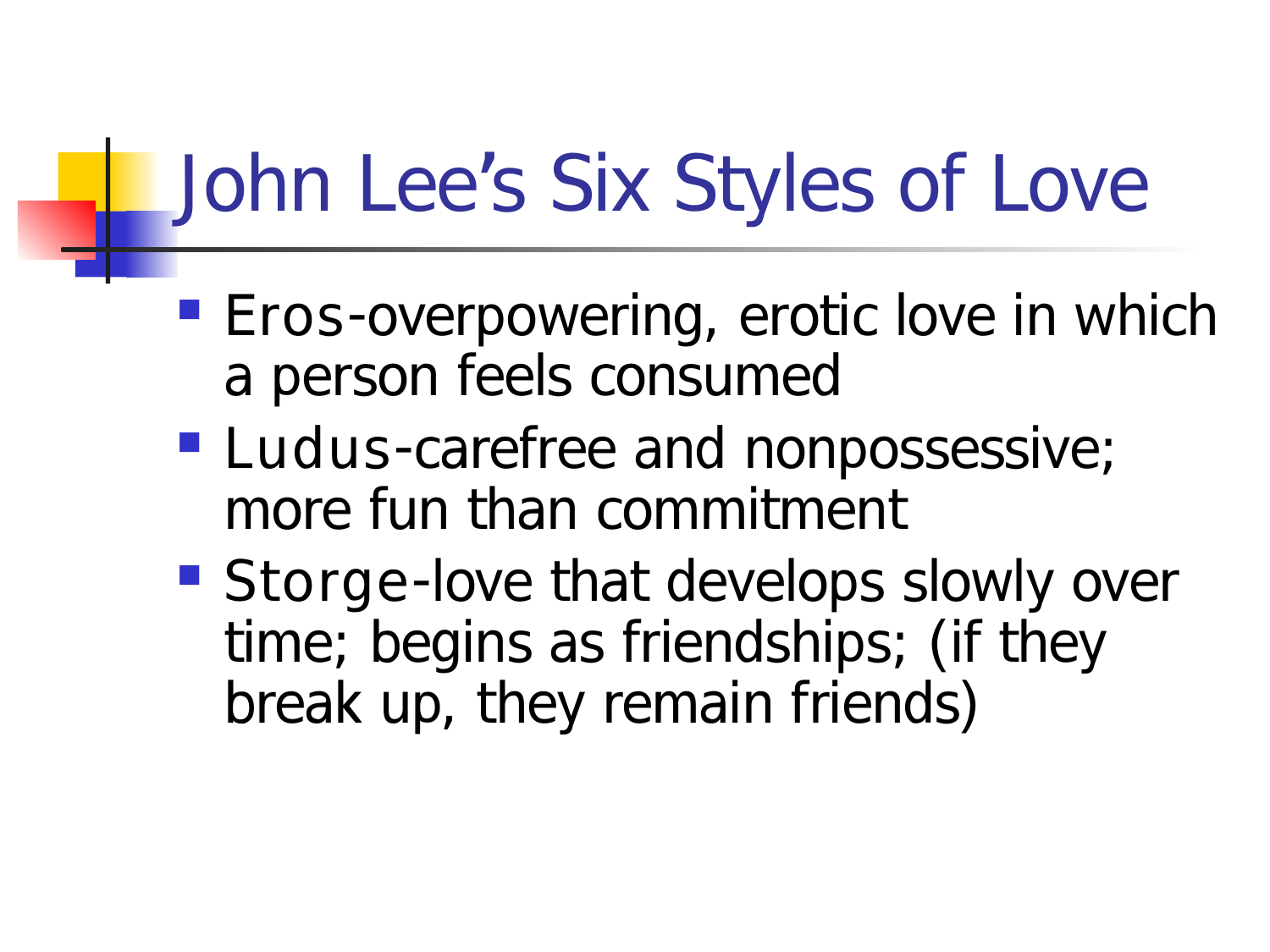

# John Lee’s Six Styles of Love
Eros-overpowering, erotic love in which a person feels consumed
Ludus-carefree and nonpossessive; more fun than commitment
Storge-love that develops slowly over time; begins as friendships; (if they break up, they remain friends)